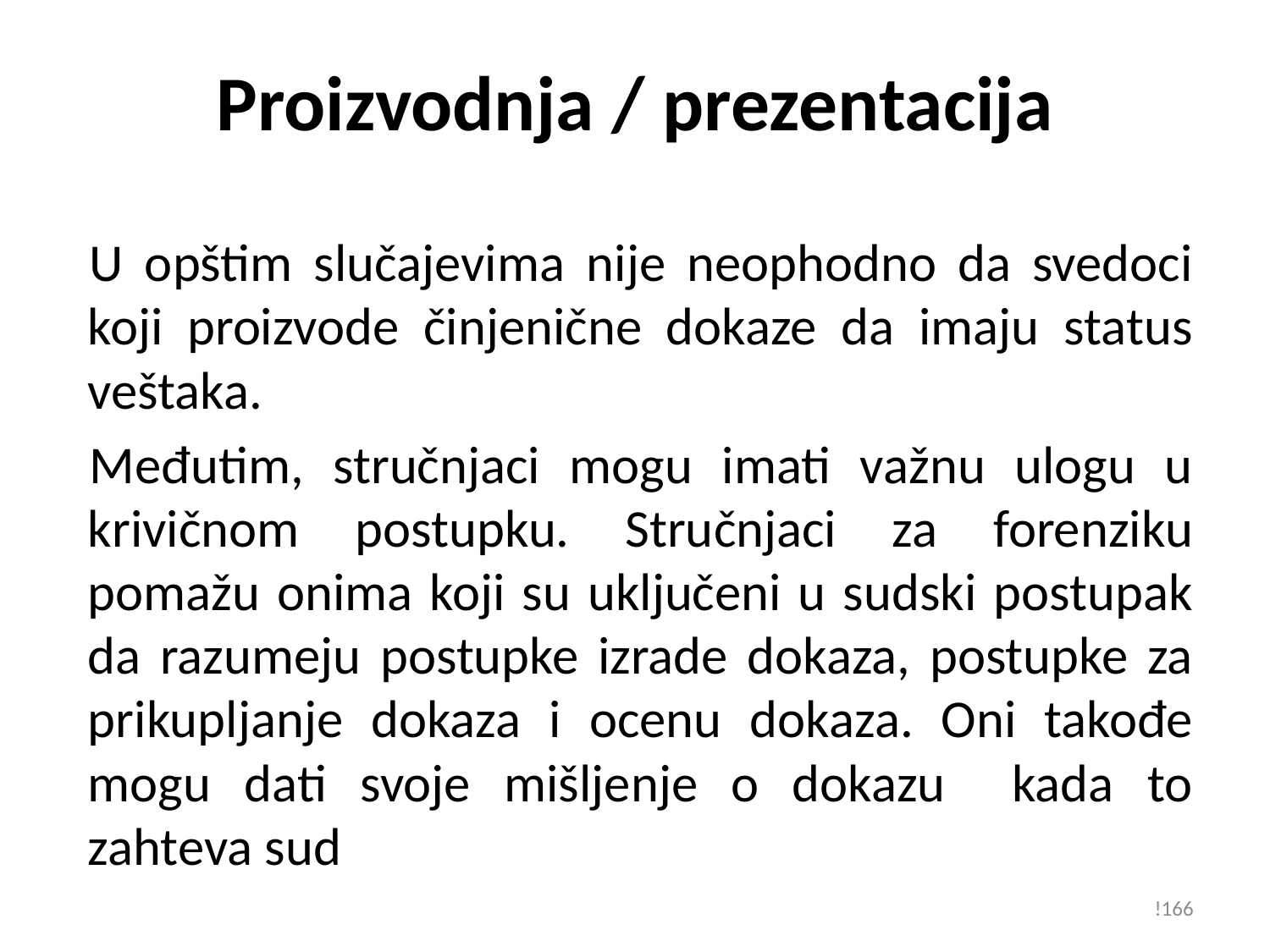

# Proizvodnja / prezentacija
U opštim slučajevima nije neophodno da svedoci koji proizvode činjenične dokaze da imaju status veštaka.
Međutim, stručnjaci mogu imati važnu ulogu u krivičnom postupku. Stručnjaci za forenziku pomažu onima koji su uključeni u sudski postupak da razumeju postupke izrade dokaza, postupke za prikupljanje dokaza i ocenu dokaza. Oni takođe mogu dati svoje mišljenje o dokazu  kada to zahteva sud

!166